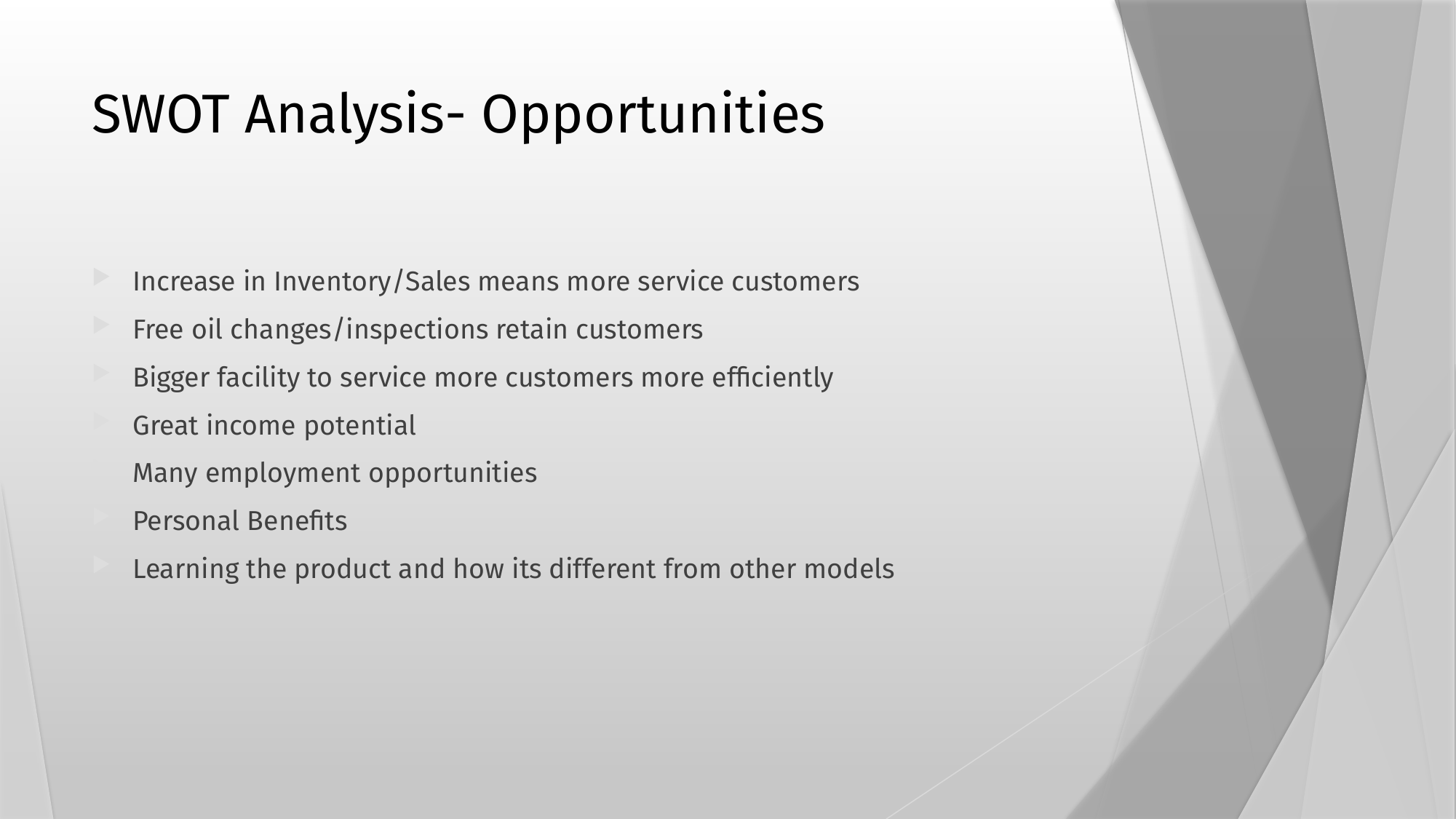

# SWOT Analysis- Opportunities
Increase in Inventory/Sales means more service customers
Free oil changes/inspections retain customers
Bigger facility to service more customers more efficiently
Great income potential
Many employment opportunities
Personal Benefits
Learning the product and how its different from other models